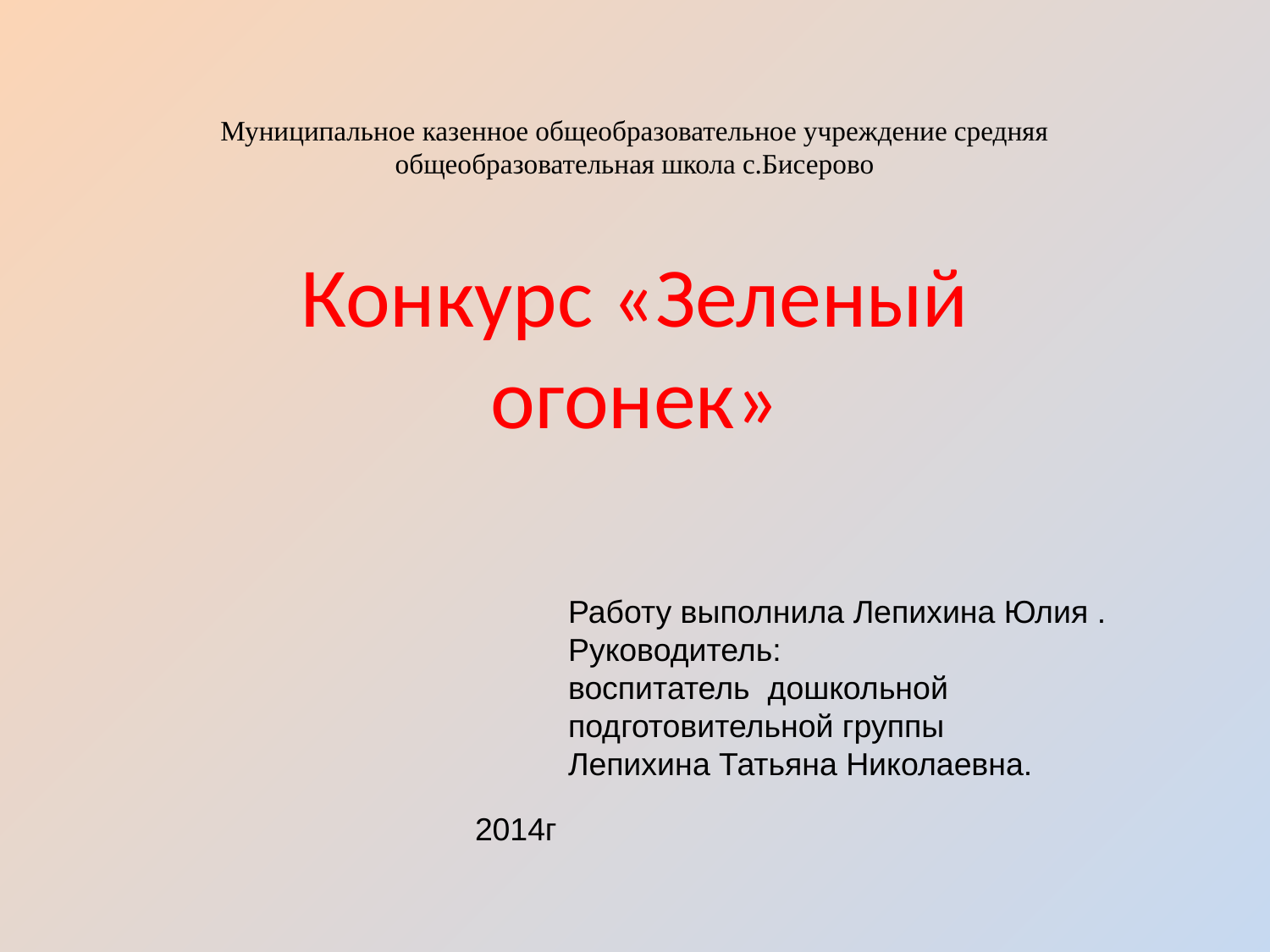

# Муниципальное казенное общеобразовательное учреждение средняя общеобразовательная школа с.Бисерово
Конкурс «Зеленый огонек»

Работу выполнила Лепихина Юлия . Руководитель:
воспитатель  дошкольной подготовительной группы
Лепихина Татьяна Николаевна.
2014г